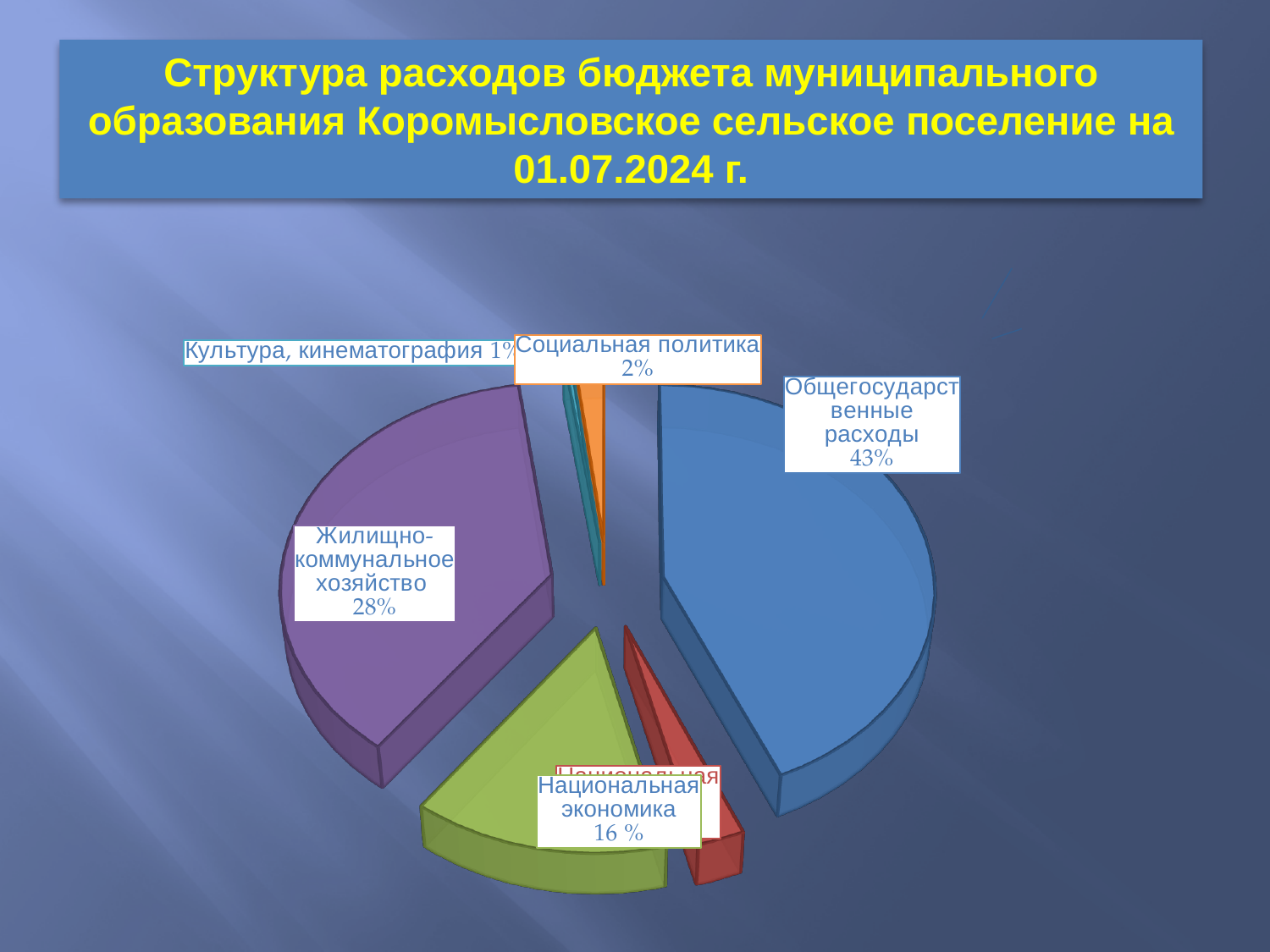

# Структура расходов бюджета муниципального образования Коромысловское сельское поселение на 01.07.2024 г.

[unsupported chart]